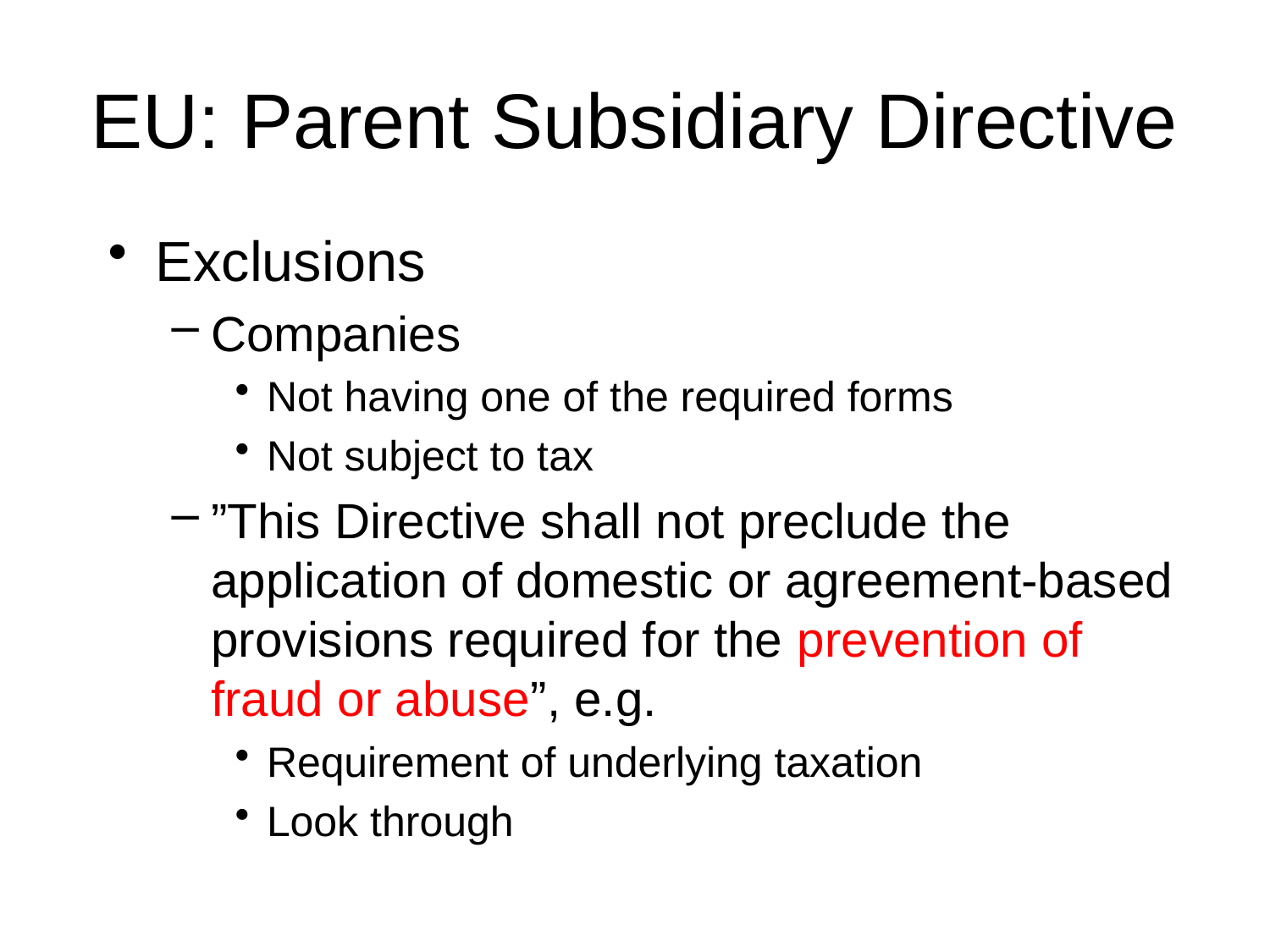

# EU: Parent Subsidiary Directive
Exclusions
Companies
Not having one of the required forms
Not subject to tax
”This Directive shall not preclude the application of domestic or agreement-based provisions required for the prevention of fraud or abuse”, e.g.
Requirement of underlying taxation
Look through